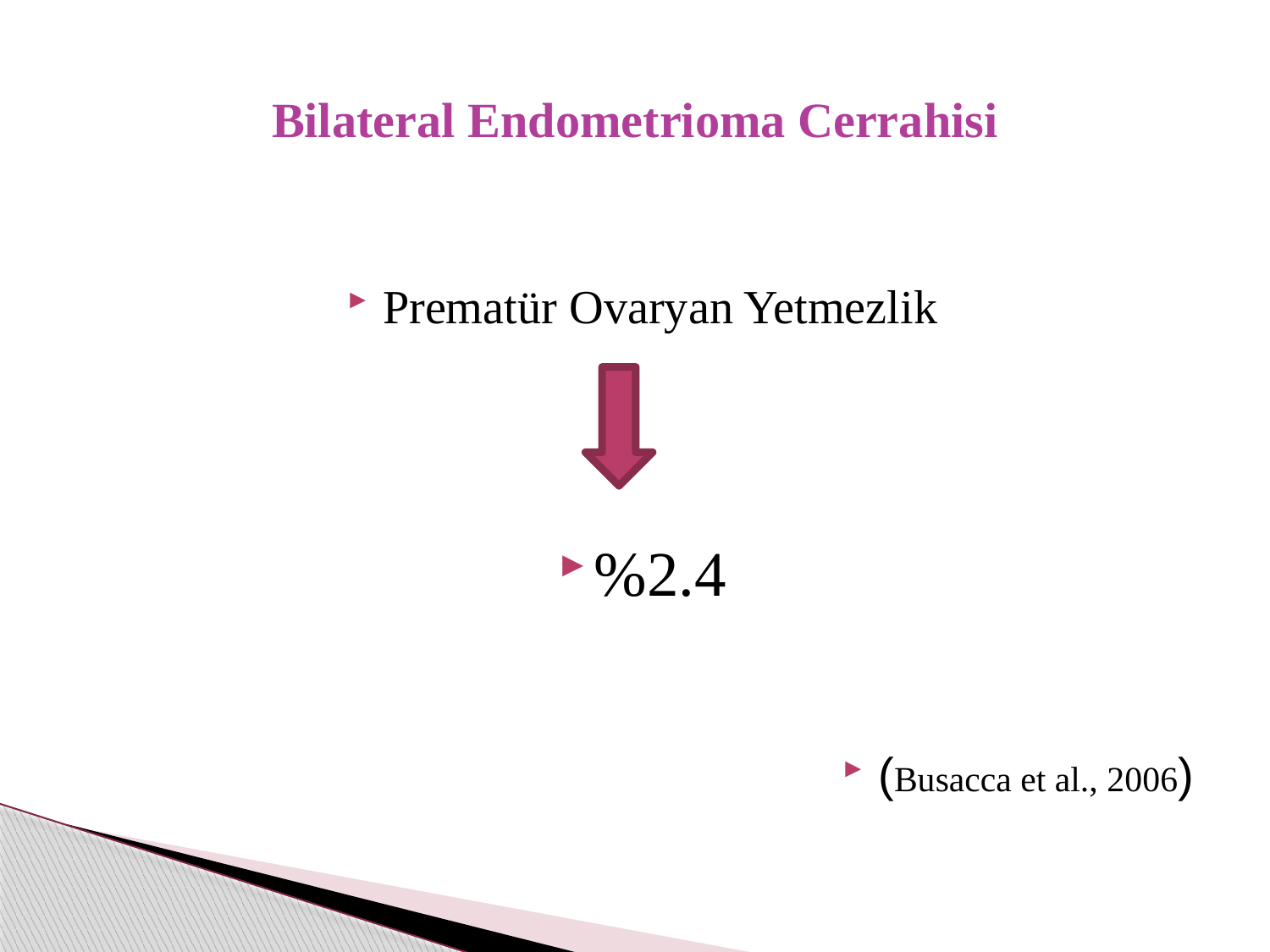

# Bilateral Endometrioma Cerrahisi

Prematür Ovaryan Yetmezlik

%2.4

(Busacca et al., 2006)